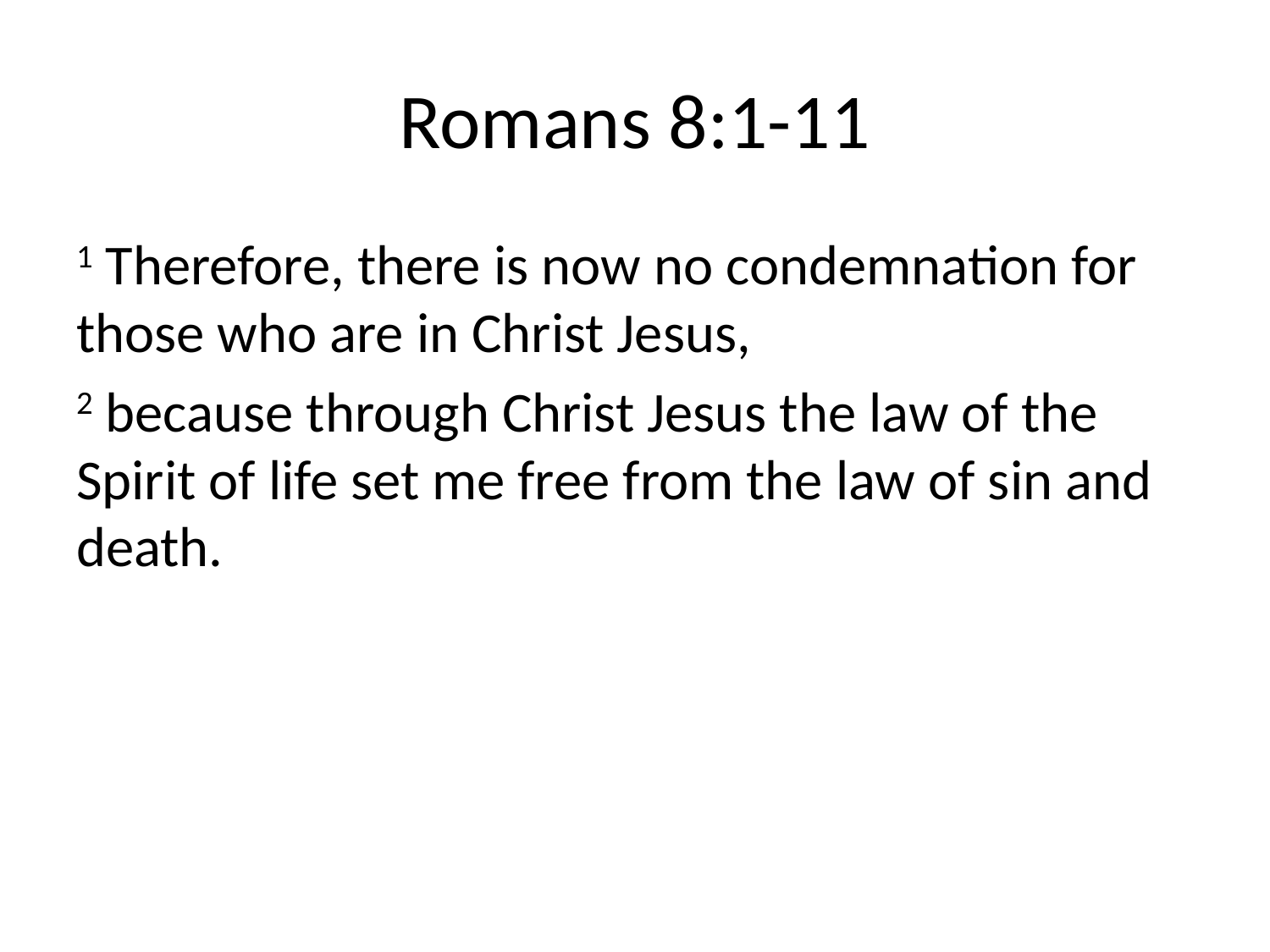

# Romans 8:1-11
1 Therefore, there is now no condemnation for those who are in Christ Jesus,
2 because through Christ Jesus the law of the Spirit of life set me free from the law of sin and death.